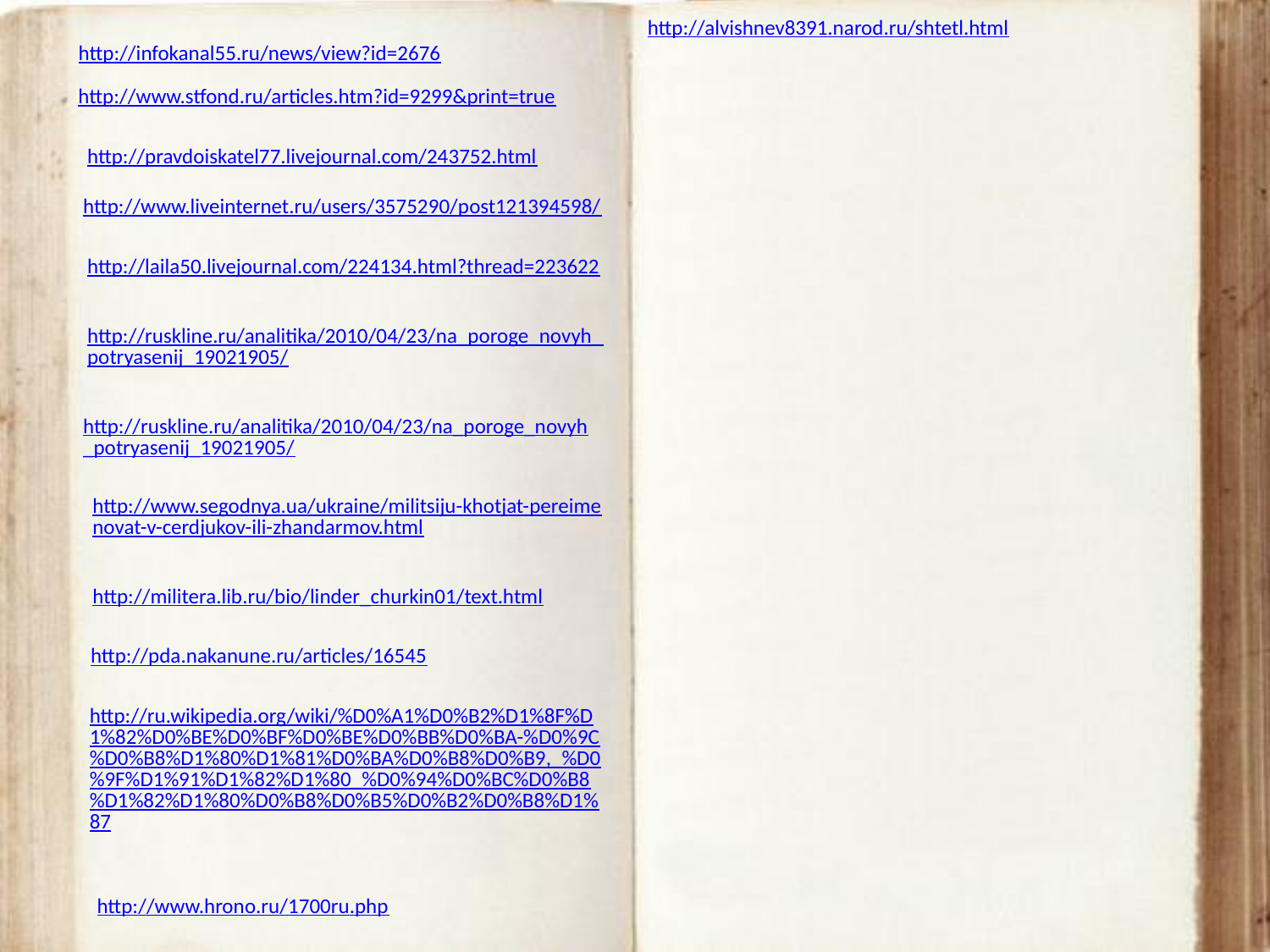

http://alvishnev8391.narod.ru/shtetl.html
http://infokanal55.ru/news/view?id=2676
http://www.stfond.ru/articles.htm?id=9299&print=true
http://pravdoiskatel77.livejournal.com/243752.html
http://www.liveinternet.ru/users/3575290/post121394598/
http://laila50.livejournal.com/224134.html?thread=223622
http://ruskline.ru/analitika/2010/04/23/na_poroge_novyh_potryasenij_19021905/
http://ruskline.ru/analitika/2010/04/23/na_poroge_novyh_potryasenij_19021905/
http://www.segodnya.ua/ukraine/militsiju-khotjat-pereimenovat-v-cerdjukov-ili-zhandarmov.html
http://militera.lib.ru/bio/linder_churkin01/text.html
http://pda.nakanune.ru/articles/16545
http://ru.wikipedia.org/wiki/%D0%A1%D0%B2%D1%8F%D1%82%D0%BE%D0%BF%D0%BE%D0%BB%D0%BA-%D0%9C%D0%B8%D1%80%D1%81%D0%BA%D0%B8%D0%B9,_%D0%9F%D1%91%D1%82%D1%80_%D0%94%D0%BC%D0%B8%D1%82%D1%80%D0%B8%D0%B5%D0%B2%D0%B8%D1%87
http://www.hrono.ru/1700ru.php